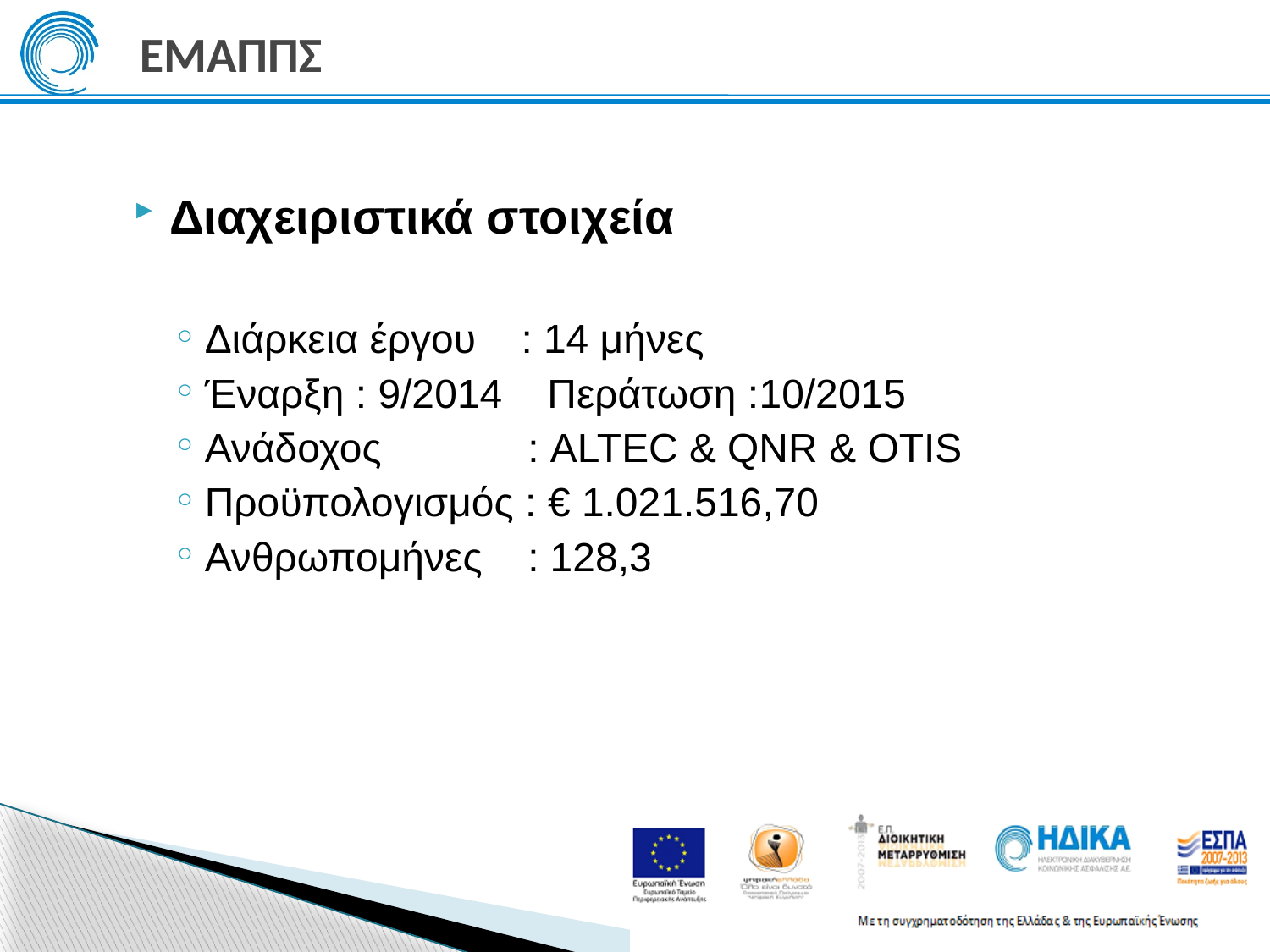

# ΕΜΑΠΠΣ

Διαχειριστικά στοιχεία

Διάρκεια έργου    : 14 μήνες
Έναρξη : 9/2014    Περάτωση :10/2015
Ανάδοχος             : ALTEC & QNR & OTIS
Προϋπολογισμός : € 1.021.516,70
Ανθρωπομήνες    : 128,3